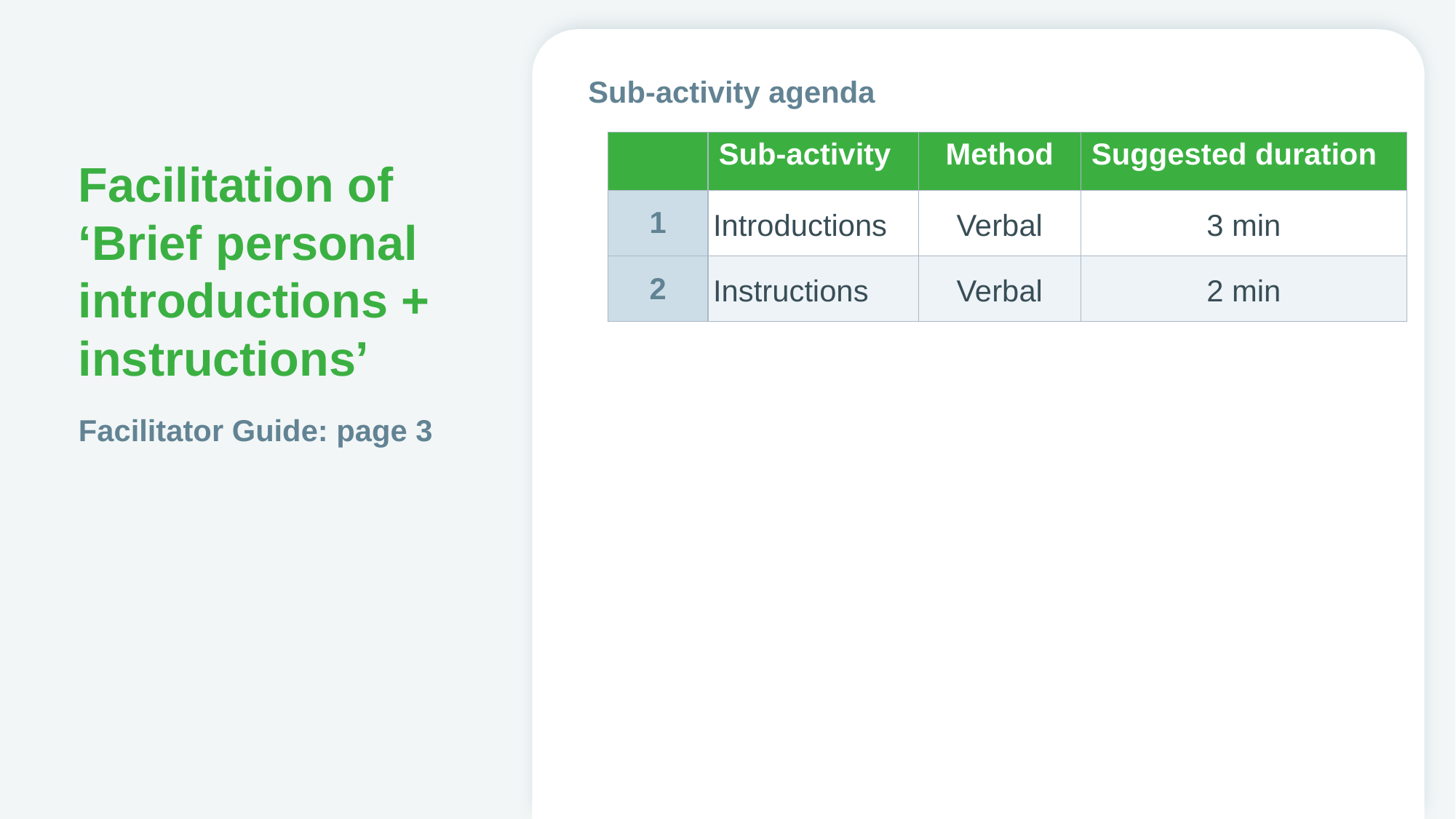

Sub-activity agenda
# Facilitation of ‘Brief personal introductions + instructions’
|  | Sub-activity | Method | Suggested duration |
| --- | --- | --- | --- |
| 1 | Introductions | Verbal | 3 min |
| 2 | Instructions | Verbal | 2 min |
Facilitator Guide: page 3